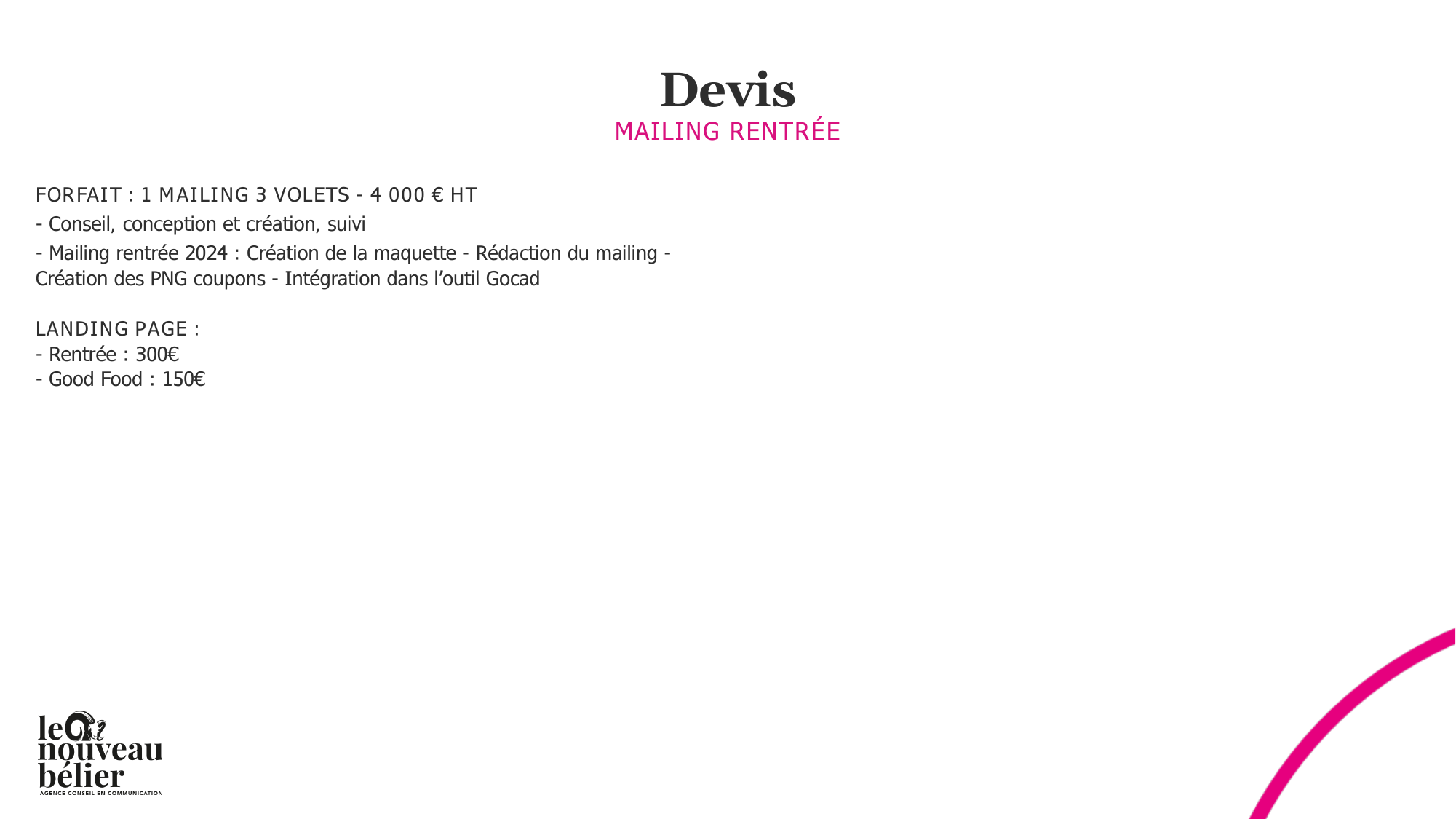

# Devis
Mailing rentrée
FORFAIT : 1 MAILING 3 VOLETS - 4 000 € HT
- Conseil, conception et création, suivi
- Mailing rentrée 2024 : Création de la maquette - Rédaction du mailing - Création des PNG coupons - Intégration dans l’outil Gocad
LANDING PAGE :
- Rentrée : 300€
- Good Food : 150€